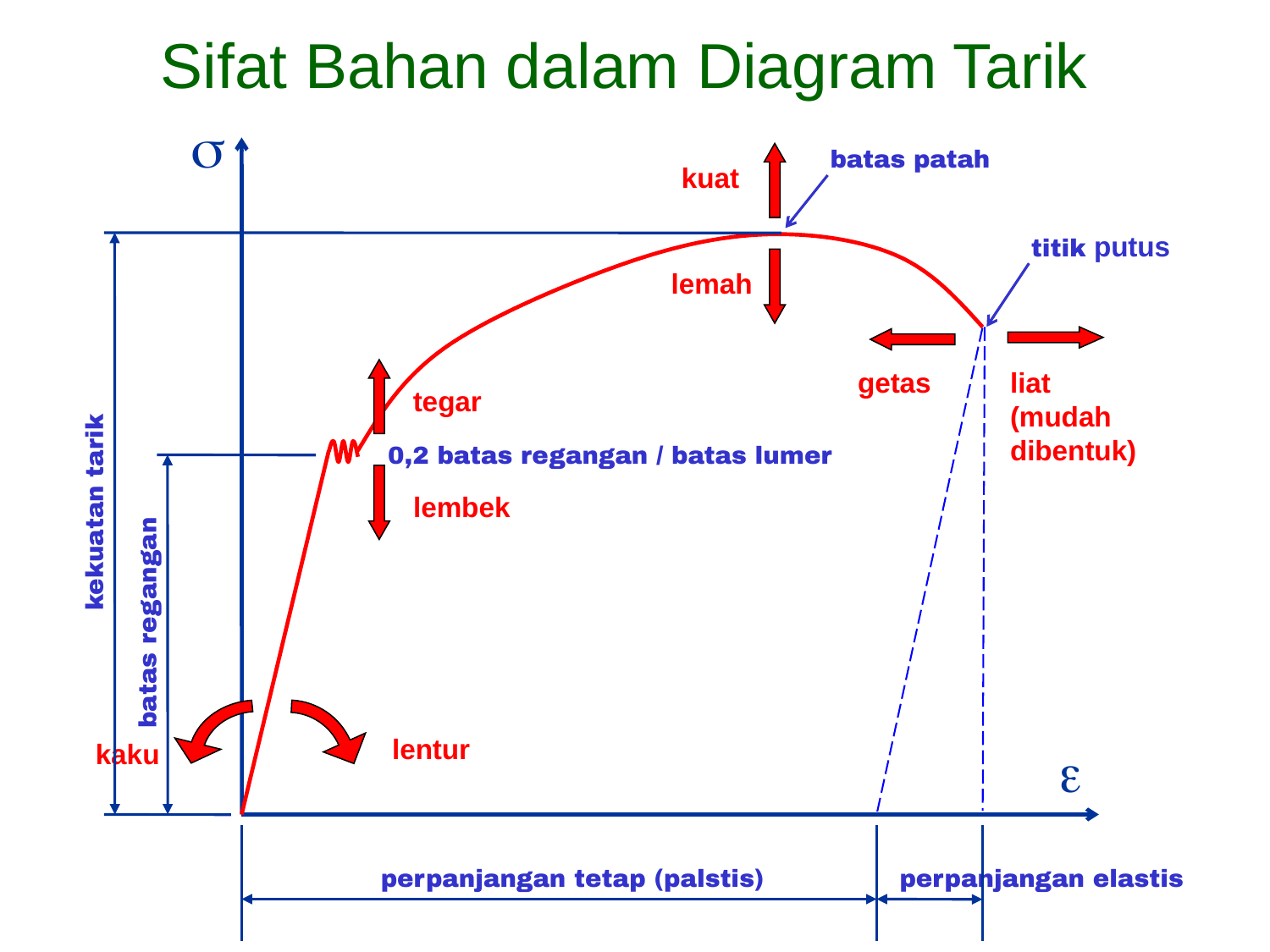

# Sifat Bahan dalam Diagram Tarik
σ
batas patah

kuat

titik putus

lemah

getas
liat
(mudah
dibentuk)

tegar
0,2 batas regangan / batas lumer

lembek
kekuatan tarik
batas regangan

lentur
kaku
ε
perpanjangan tetap (palstis)
perpanjangan elastis